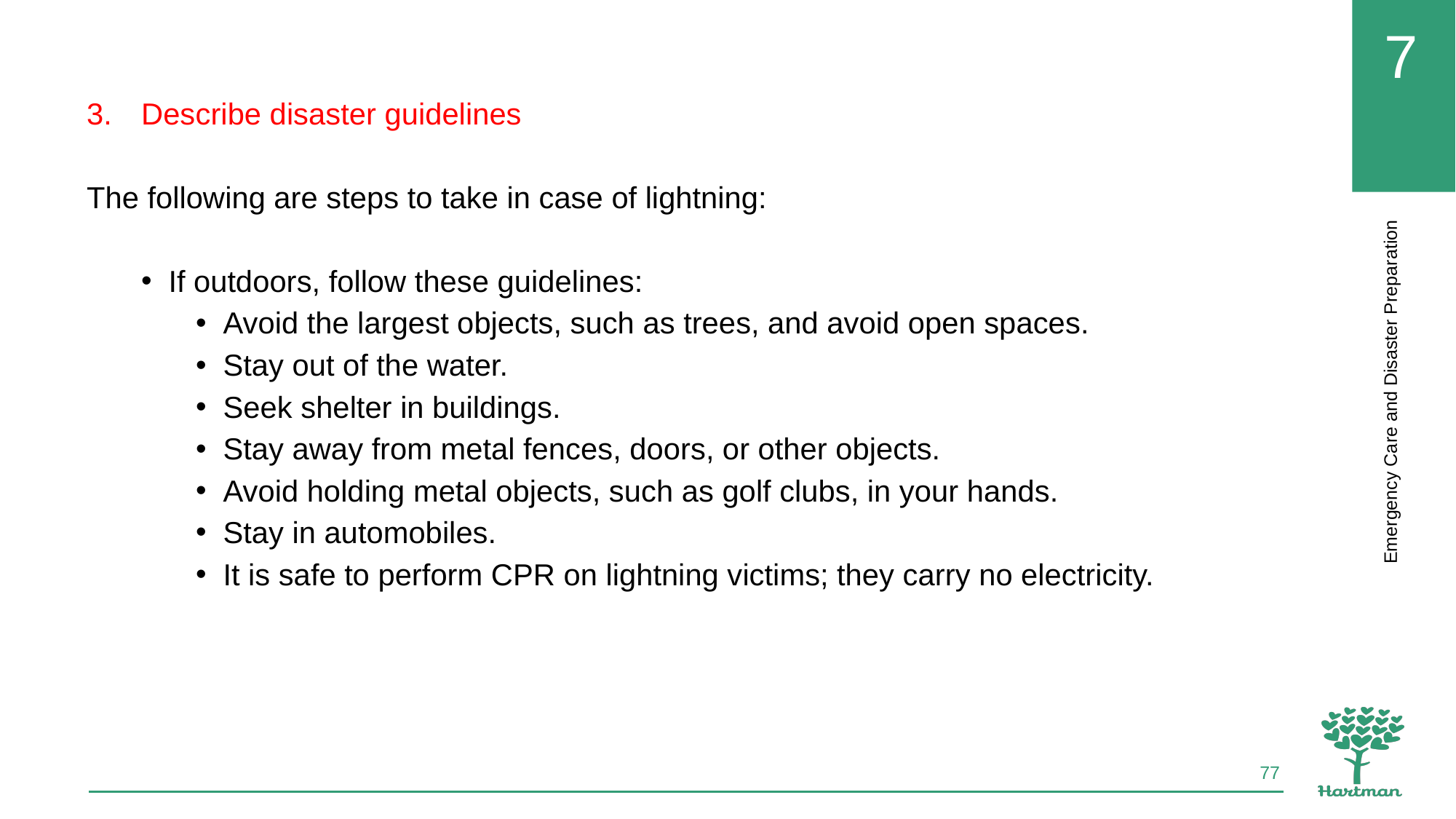

Describe disaster guidelines

The following are steps to take in case of lightning:

If outdoors, follow these guidelines:
Avoid the largest objects, such as trees, and avoid open spaces.
Stay out of the water.
Seek shelter in buildings.
Stay away from metal fences, doors, or other objects.
Avoid holding metal objects, such as golf clubs, in your hands.
Stay in automobiles.
It is safe to perform CPR on lightning victims; they carry no electricity.

77